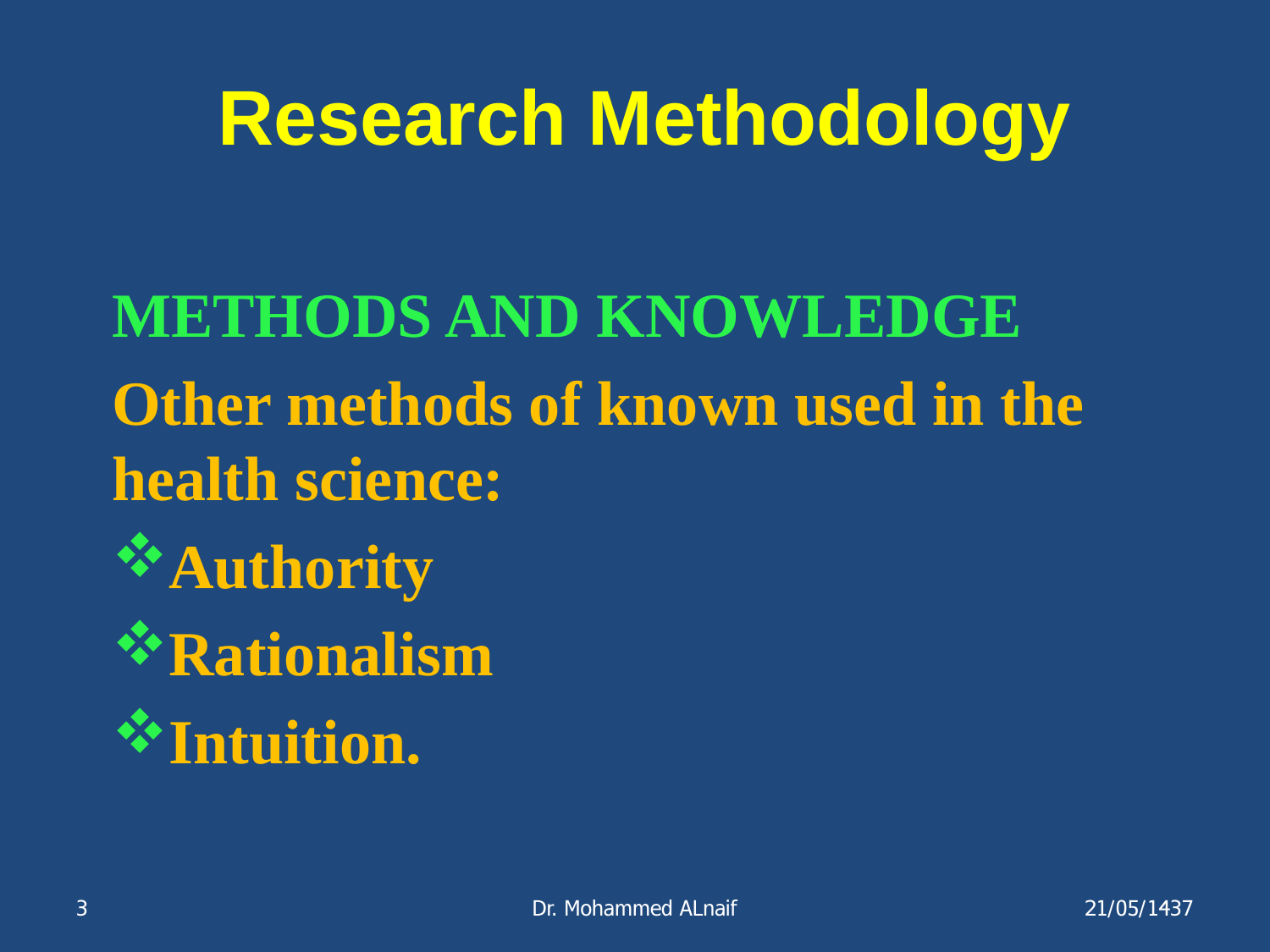

# Research Methodology
METHODS AND KNOWLEDGE
Other methods of known used in the health science:
Authority
Rationalism
Intuition.
3
Dr. Mohammed ALnaif
21/05/1437